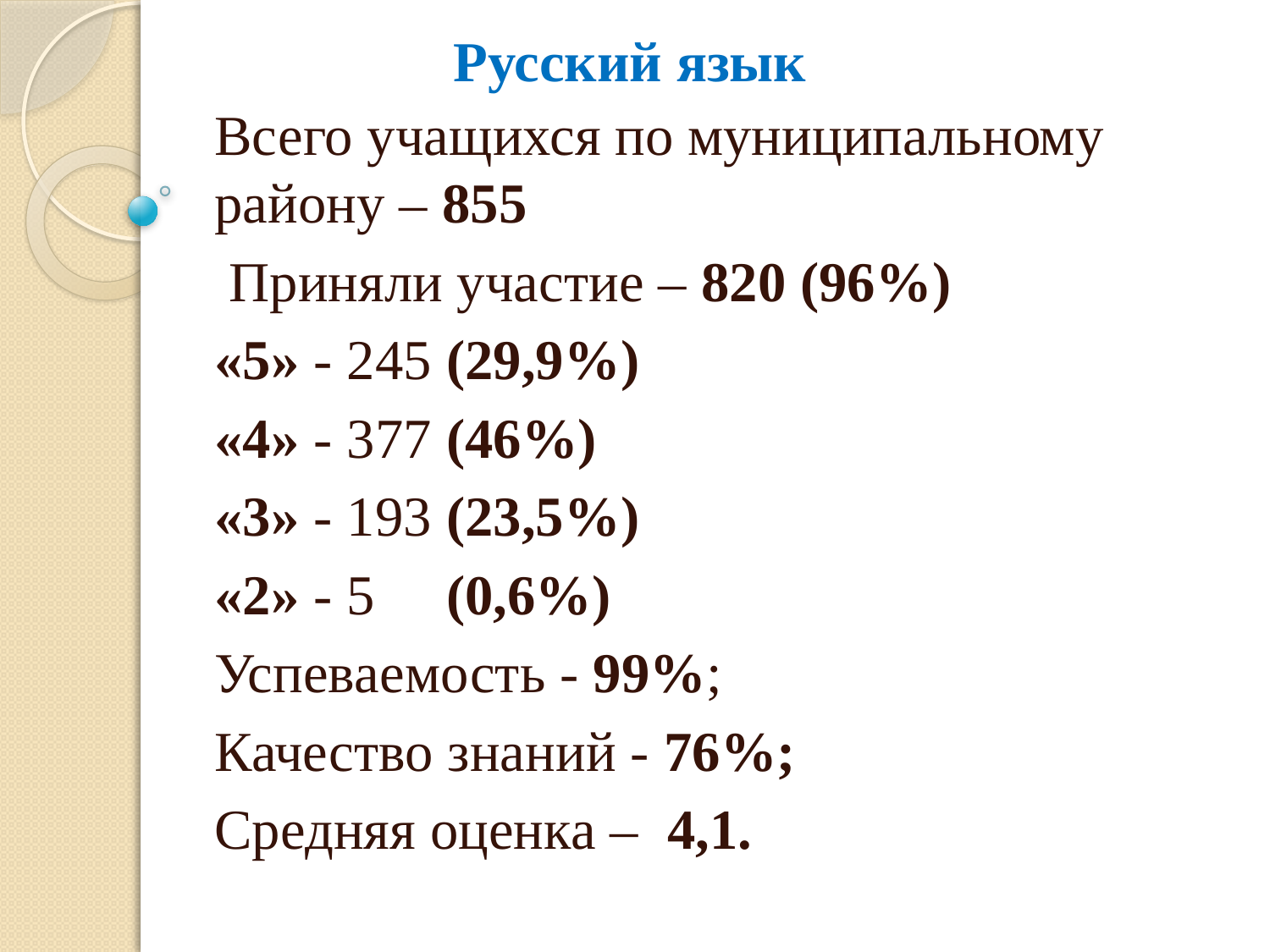

# Русский язык
Всего учащихся по муниципальному району – 855
 Приняли участие – 820 (96%)
«5» - 245 (29,9%)
«4» - 377 (46%)
«3» - 193 (23,5%)
«2» - 5     (0,6%)
Успеваемость - 99%;
Качество знаний - 76%;
Средняя оценка –  4,1.